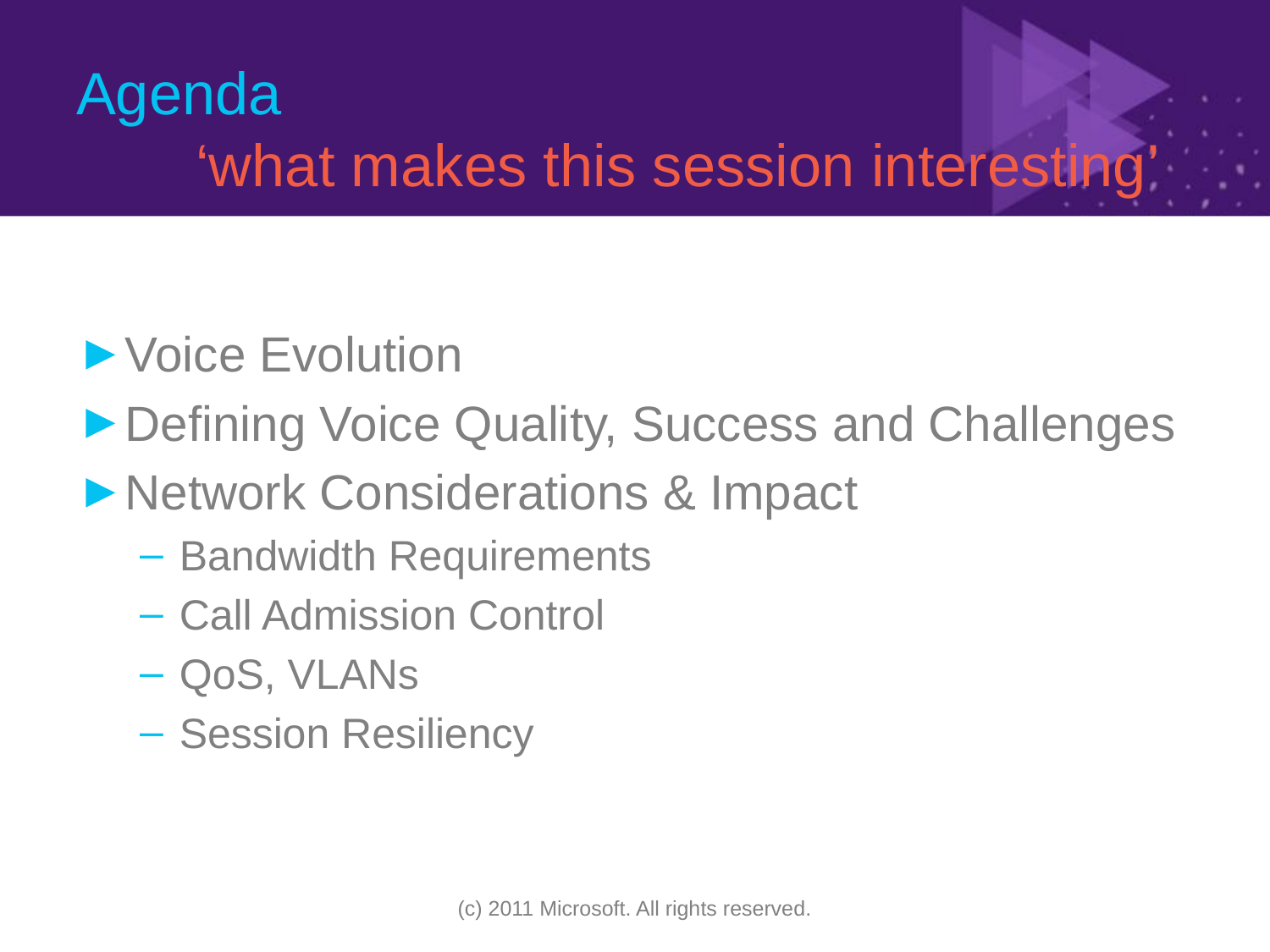

# Agenda ‘what makes this session interesting’
Voice Evolution
Defining Voice Quality, Success and Challenges
Network Considerations & Impact
Bandwidth Requirements
Call Admission Control
QoS, VLANs
Session Resiliency
(c) 2011 Microsoft. All rights reserved.